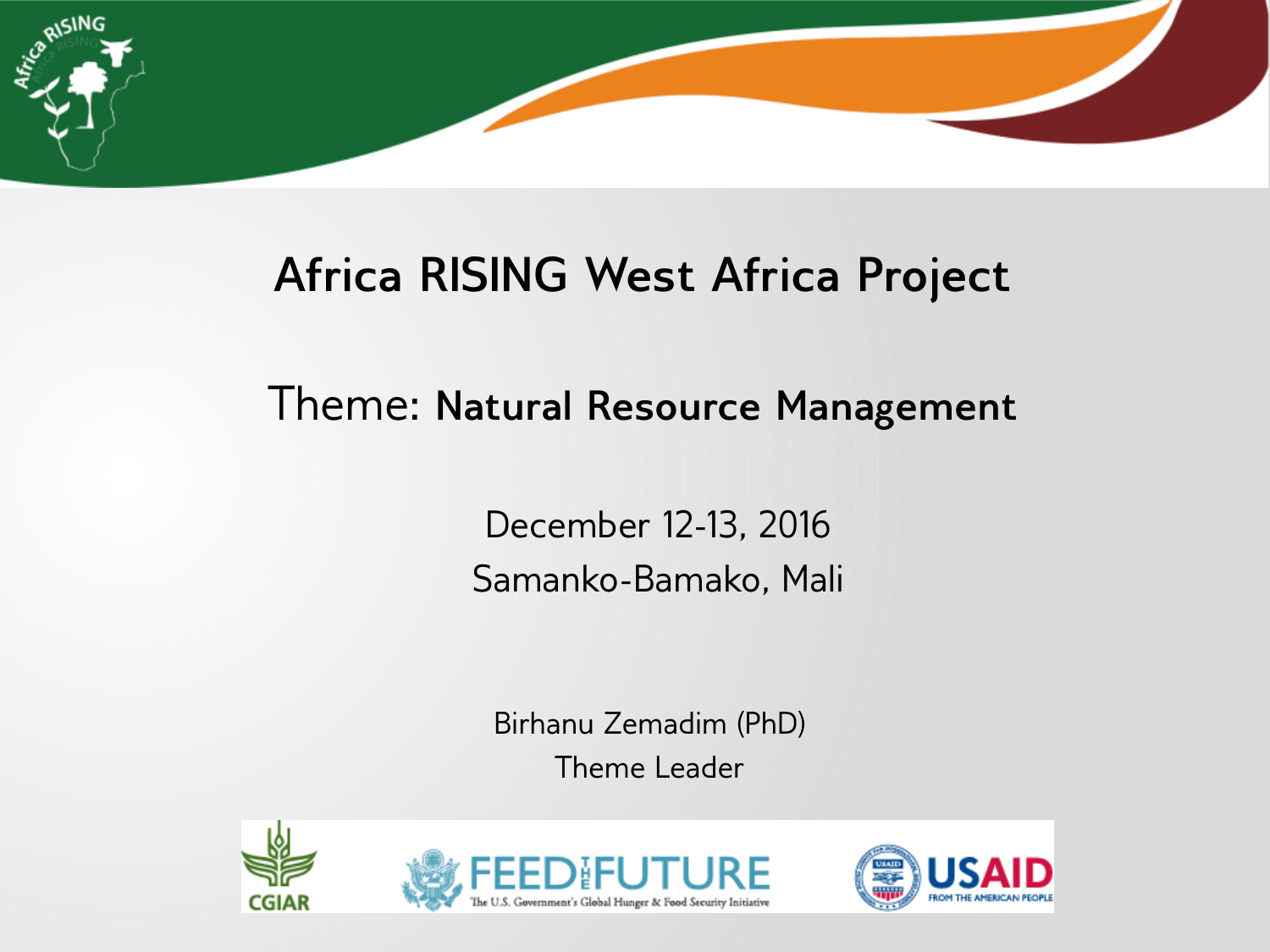

Africa RISING West Africa Project
Theme: Natural Resource Management
December 12-13, 2016
Samanko-Bamako, Mali
Birhanu Zemadim (PhD)
Theme Leader